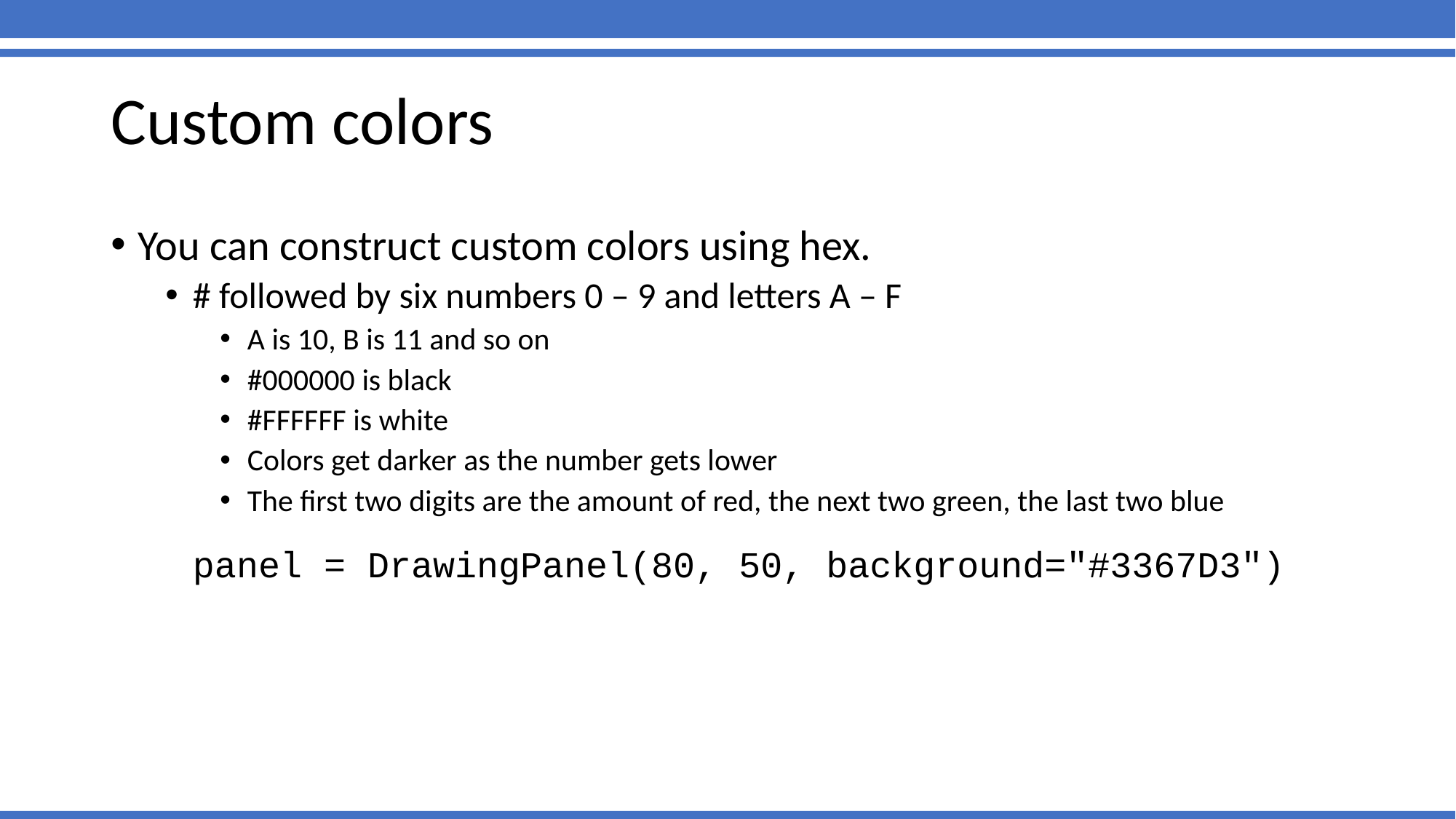

# Custom colors
You can construct custom colors using hex.
# followed by six numbers 0 – 9 and letters A – F
A is 10, B is 11 and so on
#000000 is black
#FFFFFF is white
Colors get darker as the number gets lower
The first two digits are the amount of red, the next two green, the last two blue

	panel = DrawingPanel(80, 50, background="#3367D3")